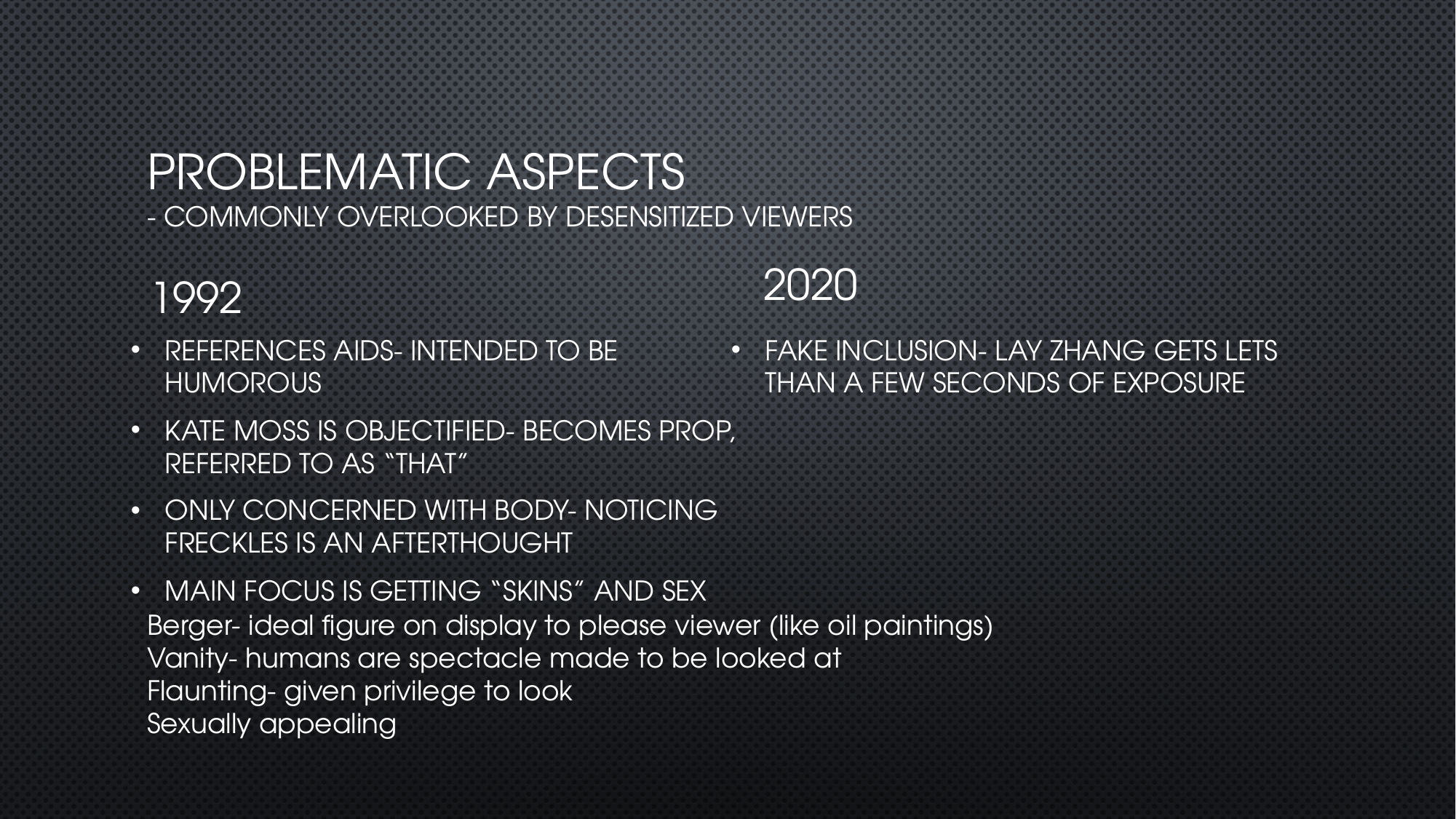

# Problematic Aspects - commonly overlooked by desensitized viewers
2020
1992
References AIDS- intended to be humorous
Kate Moss Is objectified- becomes prop, referred to as “that”
Only concerned with body- noticing freckles is an afterthought
Main focus is getting “skins” and sex

Fake inclusion- Lay Zhang gets lets than a few seconds of exposure
Berger- ideal figure on display to please viewer (like oil paintings)
Vanity- humans are spectacle made to be looked at
Flaunting- given privilege to look
Sexually appealing